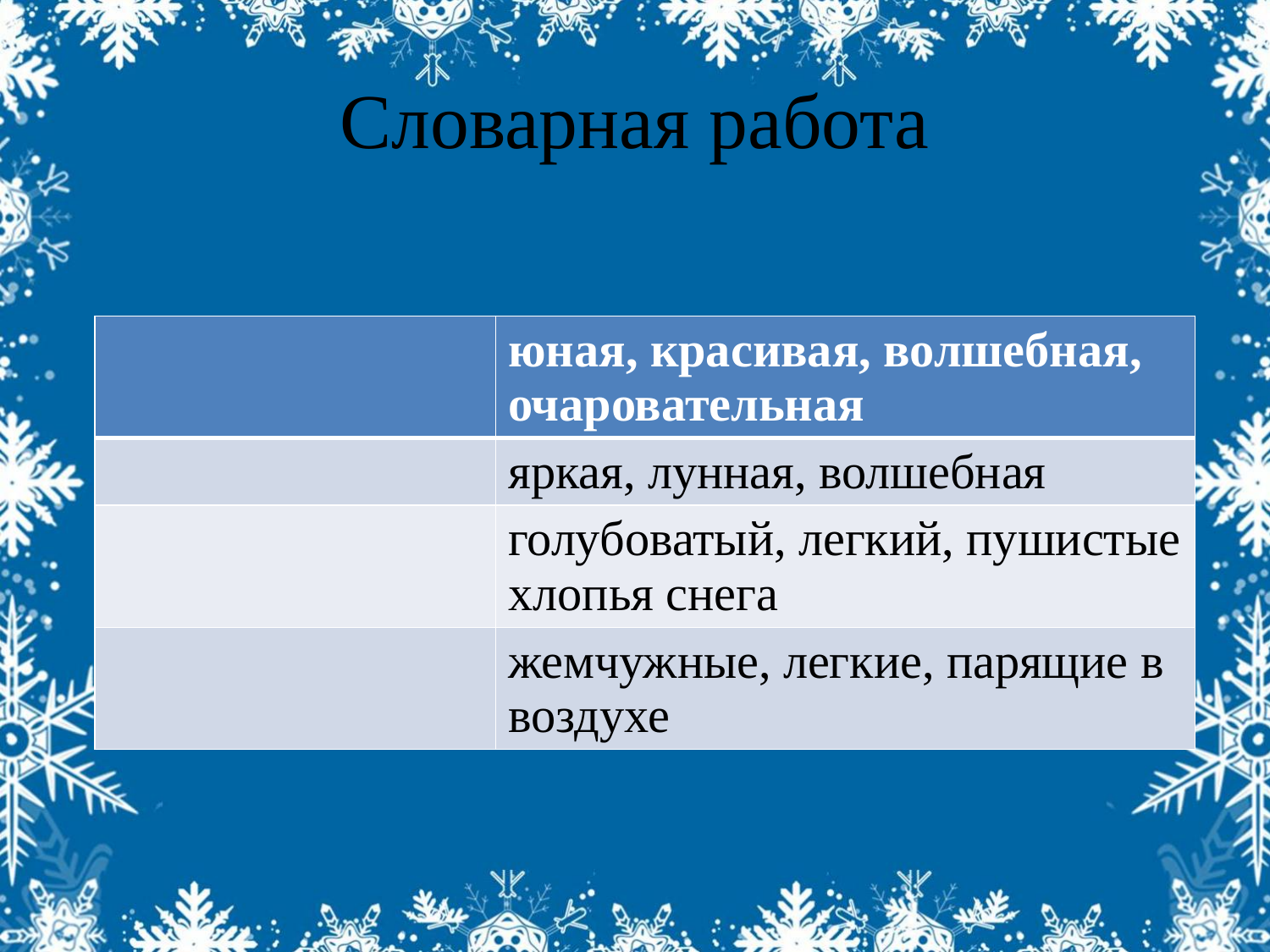

# Словарная работа
|  | юная, красивая, волшебная, очаровательная |
| --- | --- |
|  | яркая, лунная, волшебная |
|  | голубоватый, легкий, пушистые хлопья снега |
|  | жемчужные, легкие, парящие в воздухе |